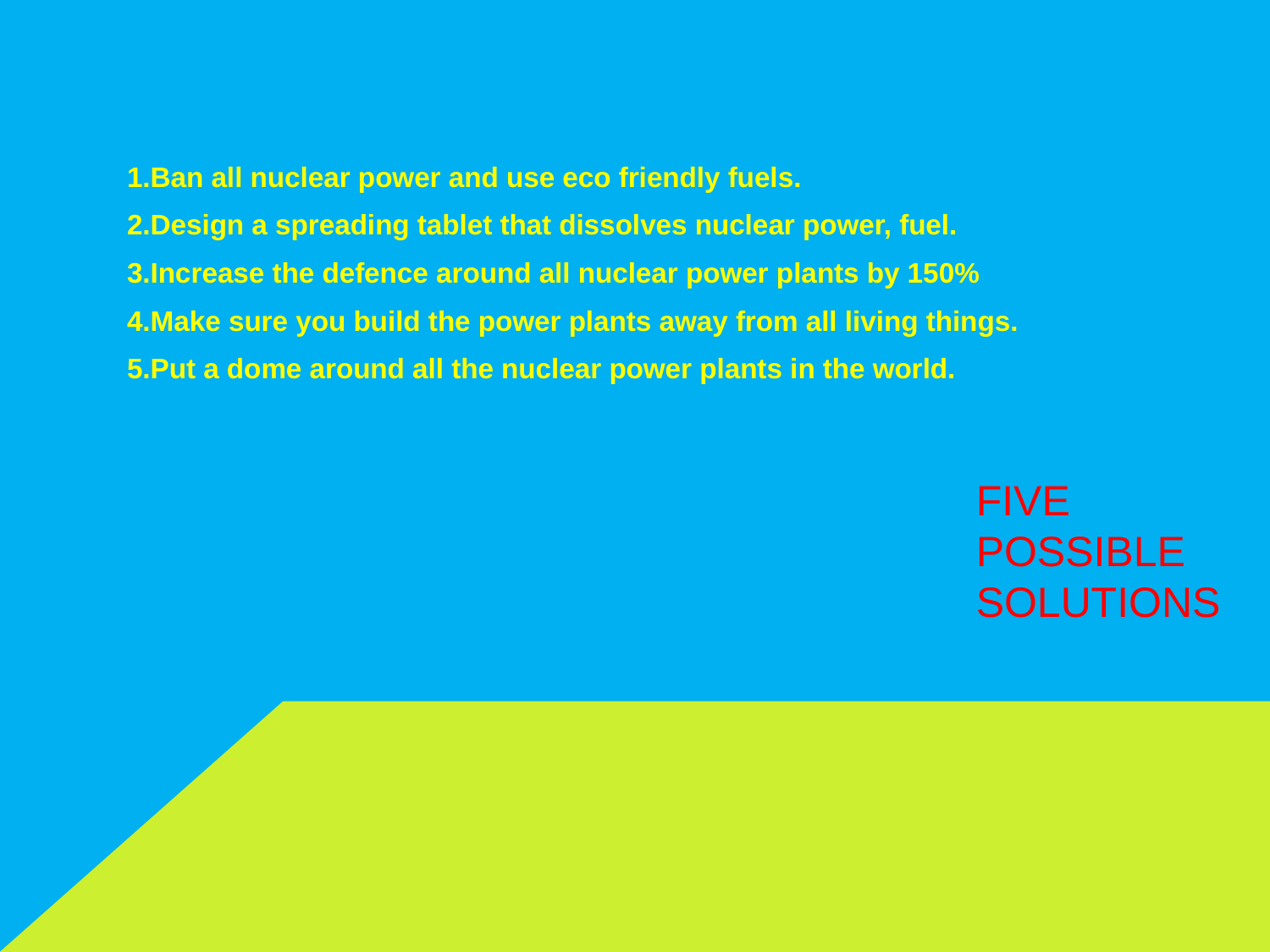

1.Ban all nuclear power and use eco friendly fuels.
2.Design a spreading tablet that dissolves nuclear power, fuel.
3.Increase the defence around all nuclear power plants by 150%
4.Make sure you build the power plants away from all living things.
5.Put a dome around all the nuclear power plants in the world.
# Five Possible solutions